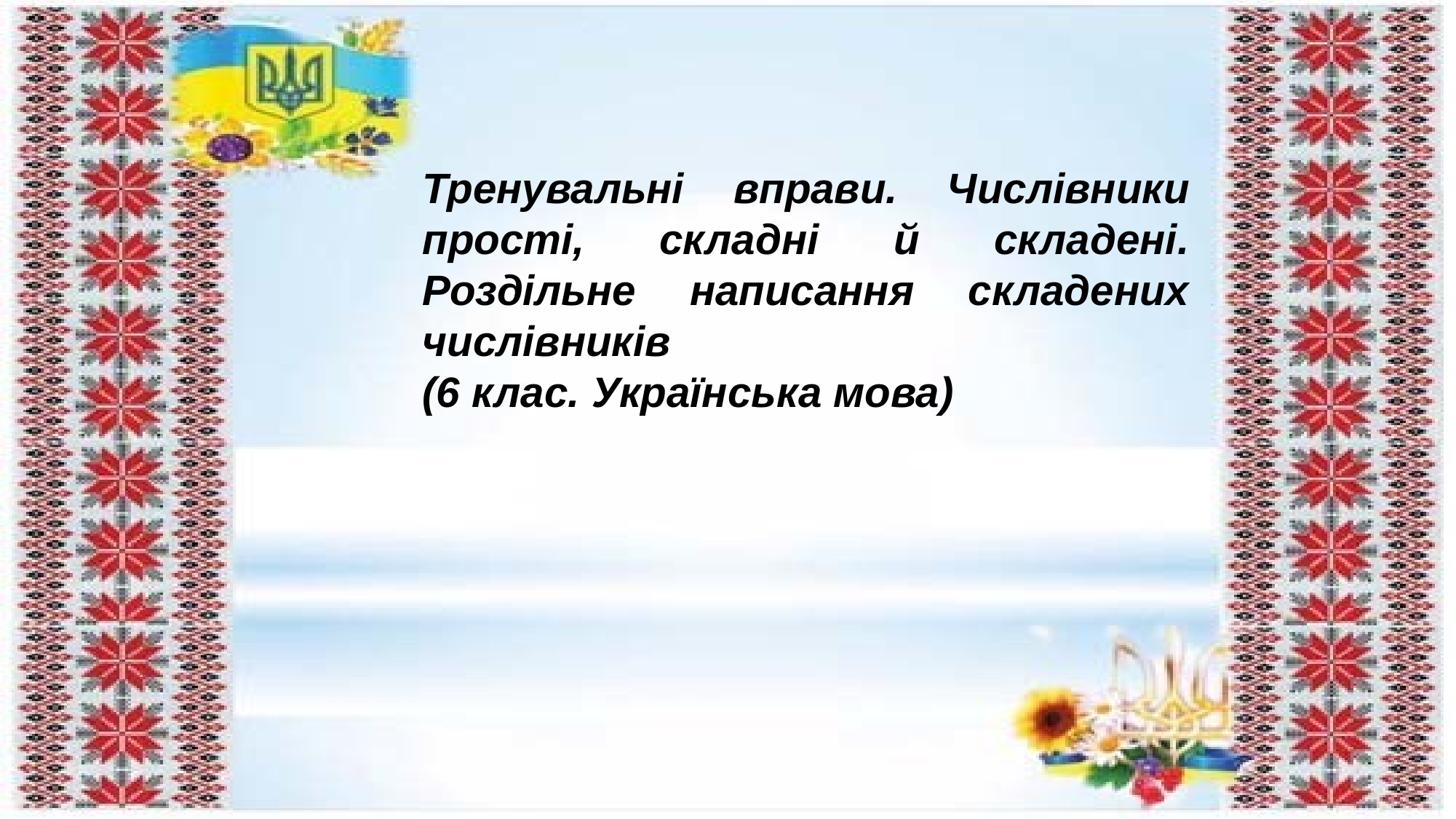

Тренувальні вправи. Числівники прості, складні й складені. Роздільне написання складених числівників
(6 клас. Українська мова)